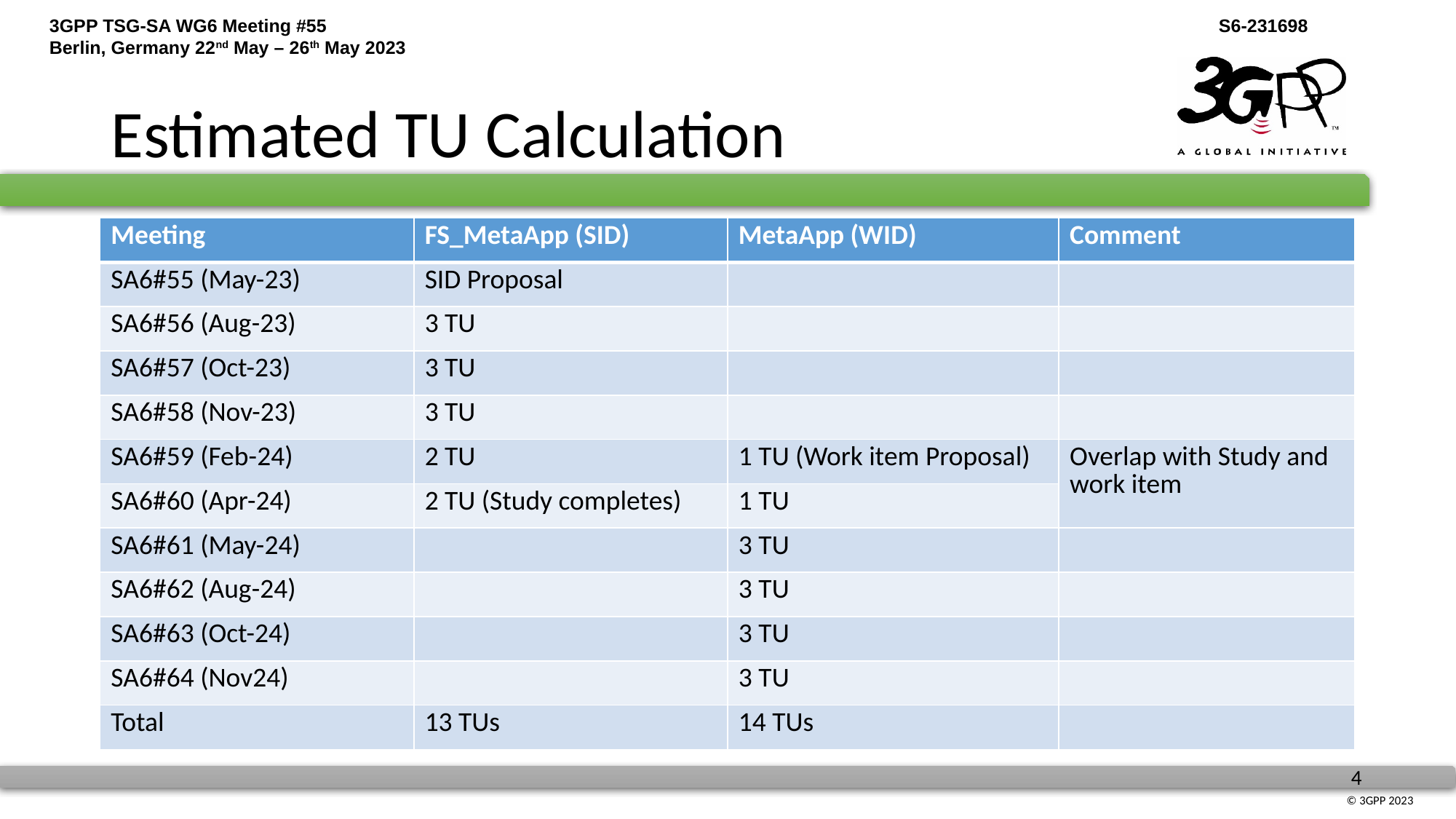

# Estimated TU Calculation
| Meeting | FS\_MetaApp (SID) | MetaApp (WID) | Comment |
| --- | --- | --- | --- |
| SA6#55 (May-23) | SID Proposal |  |  |
| SA6#56 (Aug-23) | 3 TU |  |  |
| SA6#57 (Oct-23) | 3 TU |  |  |
| SA6#58 (Nov-23) | 3 TU |  |  |
| SA6#59 (Feb-24) | 2 TU | 1 TU (Work item Proposal) | Overlap with Study and work item |
| SA6#60 (Apr-24) | 2 TU (Study completes) | 1 TU |  |
| SA6#61 (May-24) |  | 3 TU |  |
| SA6#62 (Aug-24) |  | 3 TU |  |
| SA6#63 (Oct-24) |  | 3 TU |  |
| SA6#64 (Nov24) |  | 3 TU |  |
| Total | 13 TUs | 14 TUs |  |